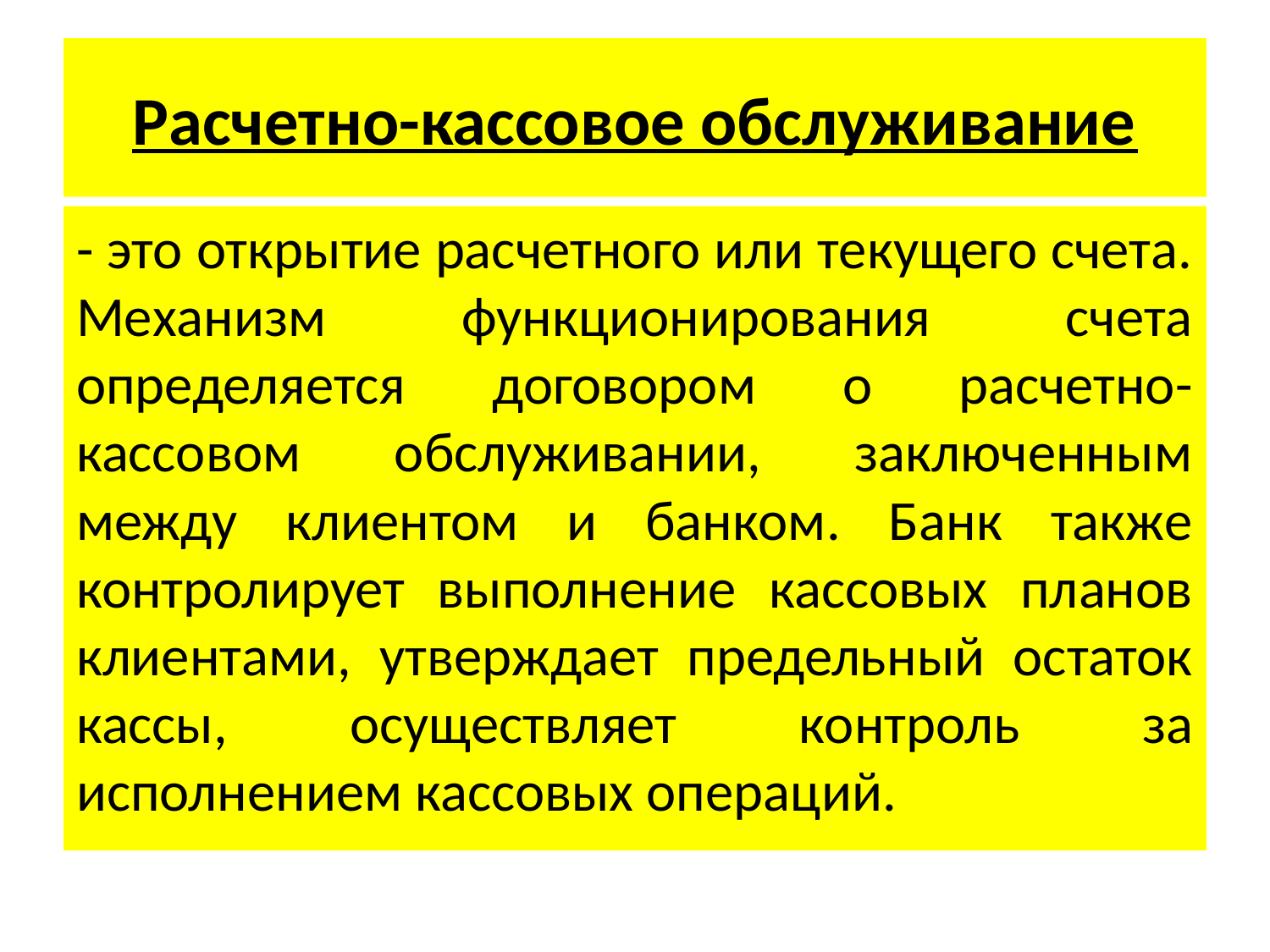

# Расчетно-кассовое обслуживание
- это открытие расчетного или текущего счета. Механизм функционирования счета определяется договором о расчетно-кассовом обслуживании, заключенным между клиентом и банком. Банк также контролирует выполнение кассовых планов клиентами, утверждает предельный остаток кассы, осуществляет контроль за исполнением кассовых операций.